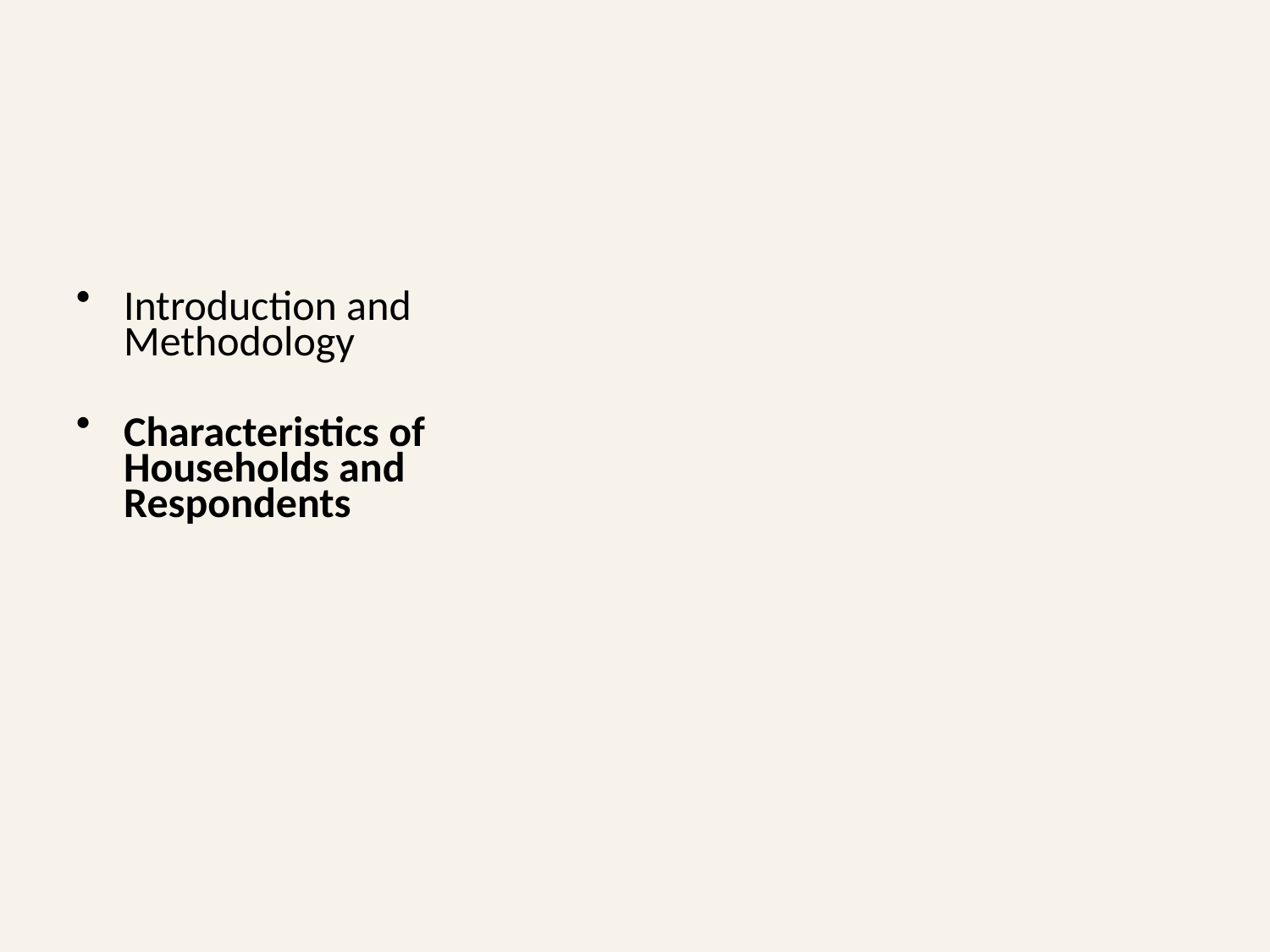

Introduction and Methodology
Characteristics of Households and Respondents